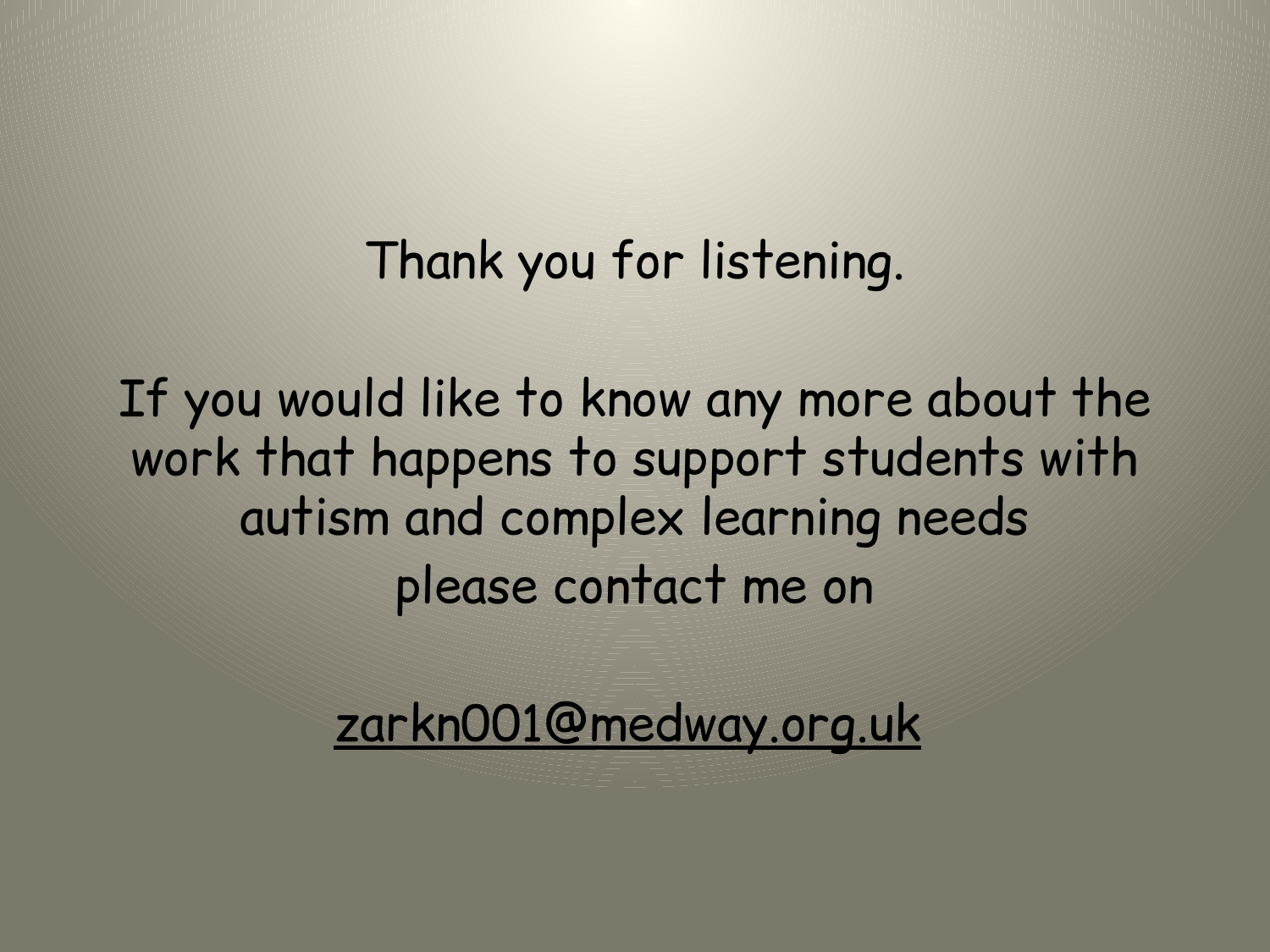

Thank you for listening.

If you would like to know any more about the work that happens to support students with autism and complex learning needs
please contact me on

zarkn001@medway.org.uk